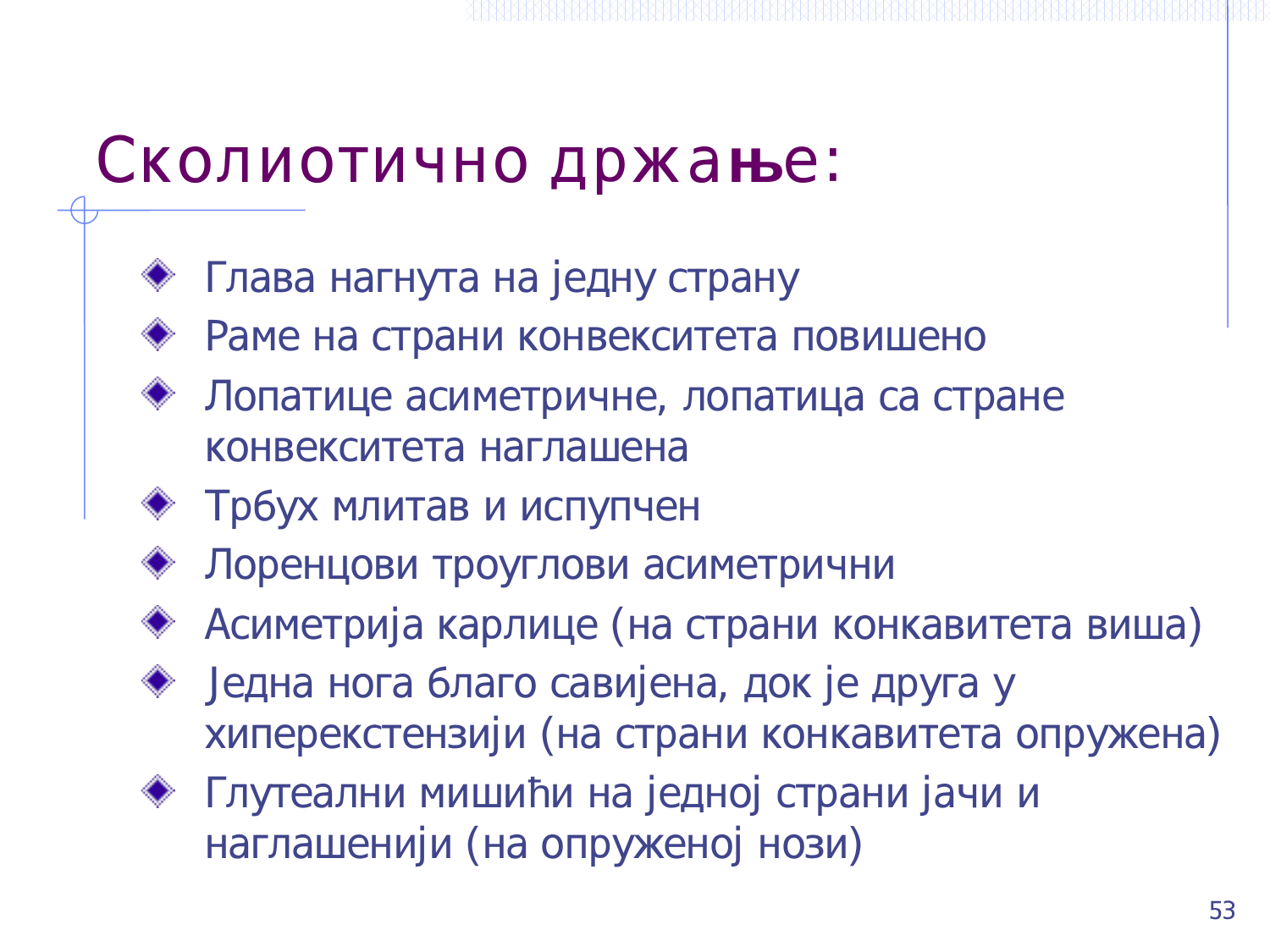

# Сколиотично држање:
Глава нагнута на једну страну
Раме на страни конвекситета повишено
Лопатице асиметричне, лопатица са стране конвекситета наглашена
Трбух млитав и испупчен
Лоренцови троуглови асиметрични
Асиметрија карлице (на страни конкавитета виша)
Једна нога благо савијена, док је друга у хиперекстензији (на страни конкавитета опружена)
Глутеални мишићи на једној страни јачи и наглашенији (на опруженој нози)

53